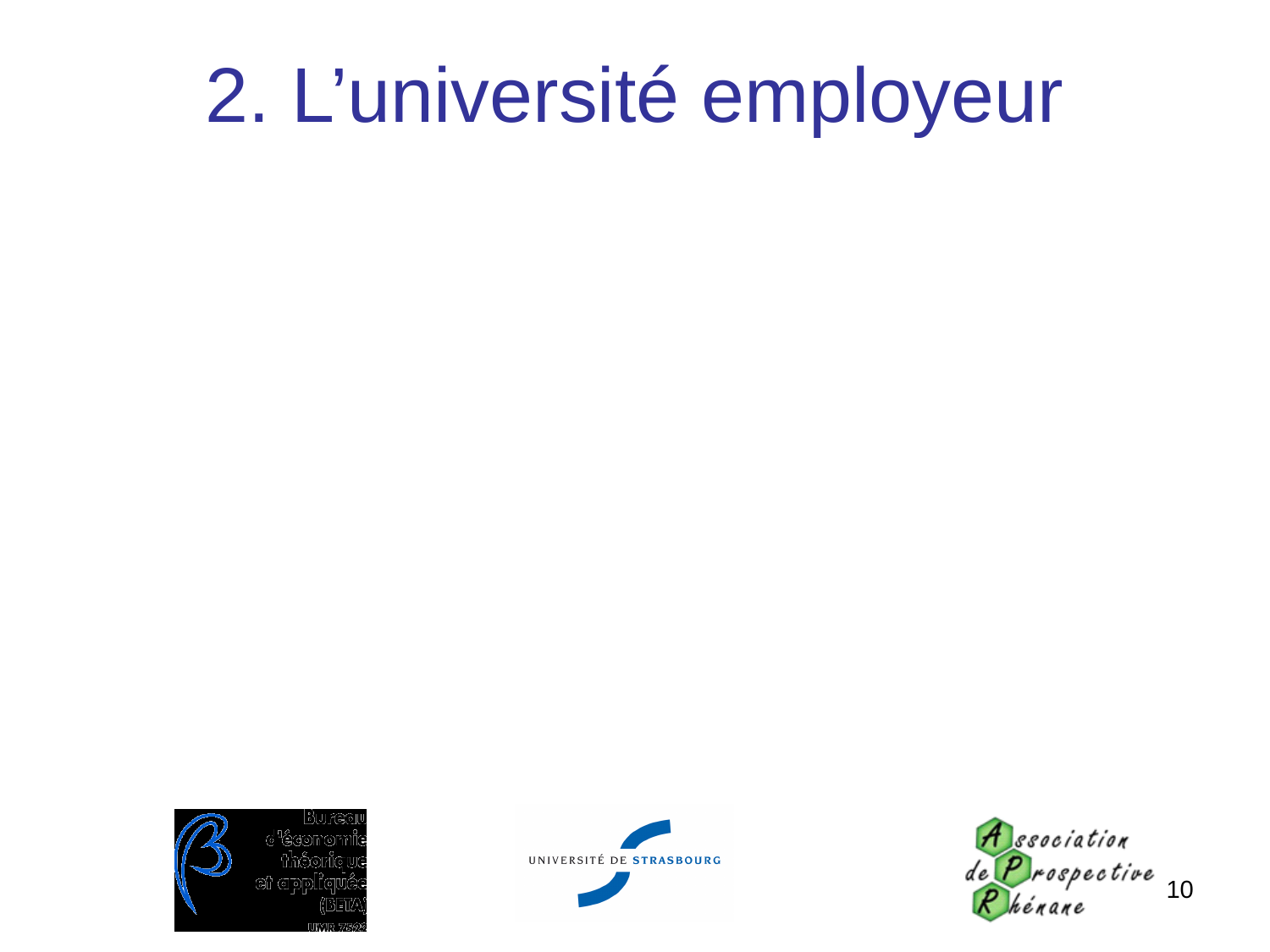

# 2. L’université employeur
4744 salariés
Budget ministériel (1300 MF) plus le personnel sur budget propre (174 MF), soit 1474 MF (225 M€)
En enlevant les cotisations sociales et patronales ainsi que l’impôt sur le revenu, il reste 990 MF à dépenser (150 M€).
Cette dépense est difficile à localiser, mais il n’y a pas de raisons de penser qu’elle est significativement différente d’un revenu quelconque des ménages en région.
Elle représente 33% de l’impact économique direct total

10